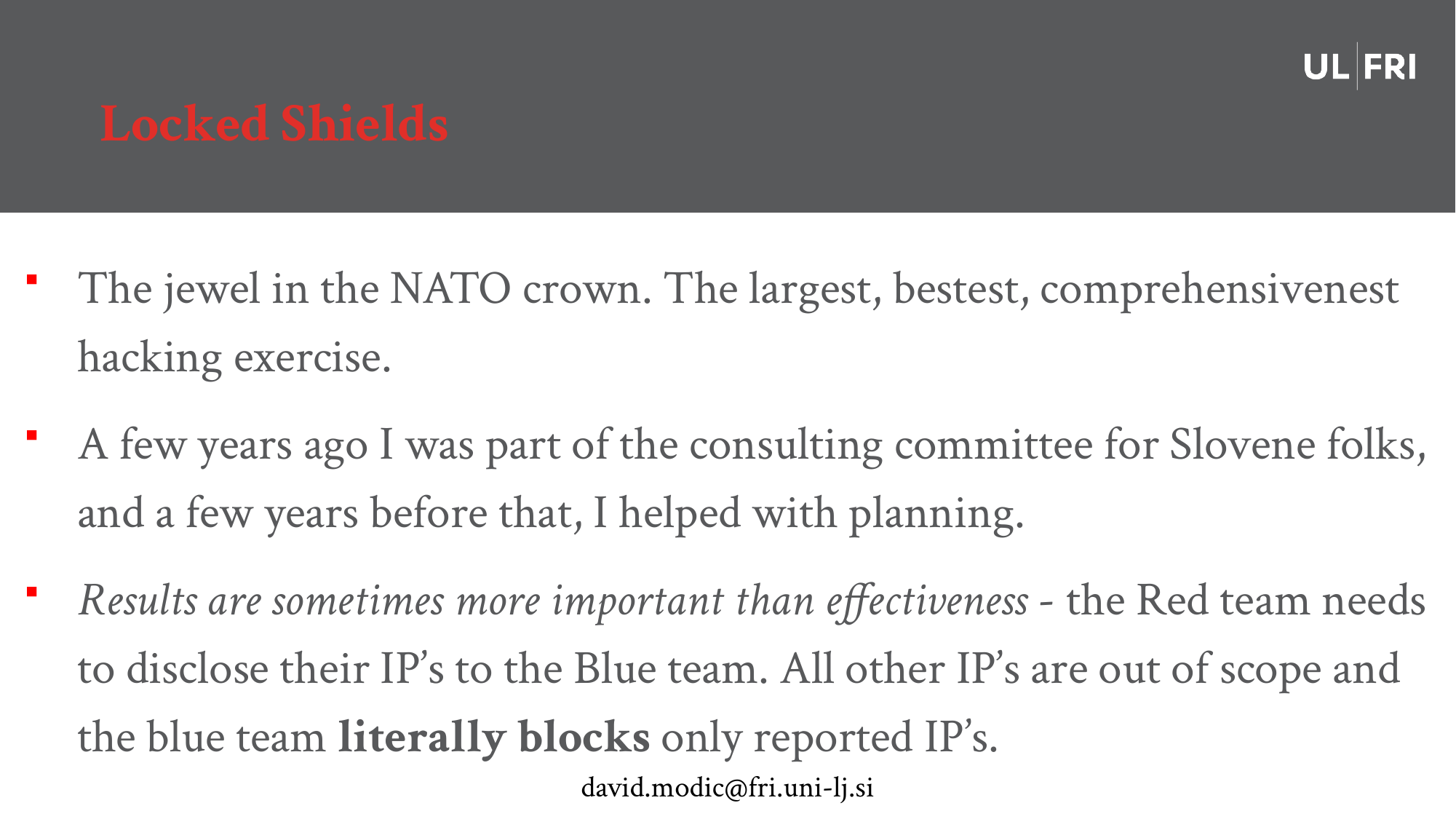

# Locked Shields
The jewel in the NATO crown. The largest, bestest, comprehensivenest hacking exercise.
A few years ago I was part of the consulting committee for Slovene folks, and a few years before that, I helped with planning.
Results are sometimes more important than effectiveness - the Red team needs to disclose their IP’s to the Blue team. All other IP’s are out of scope and the blue team literally blocks only reported IP’s.

16
david.modic@fri.uni-lj.si